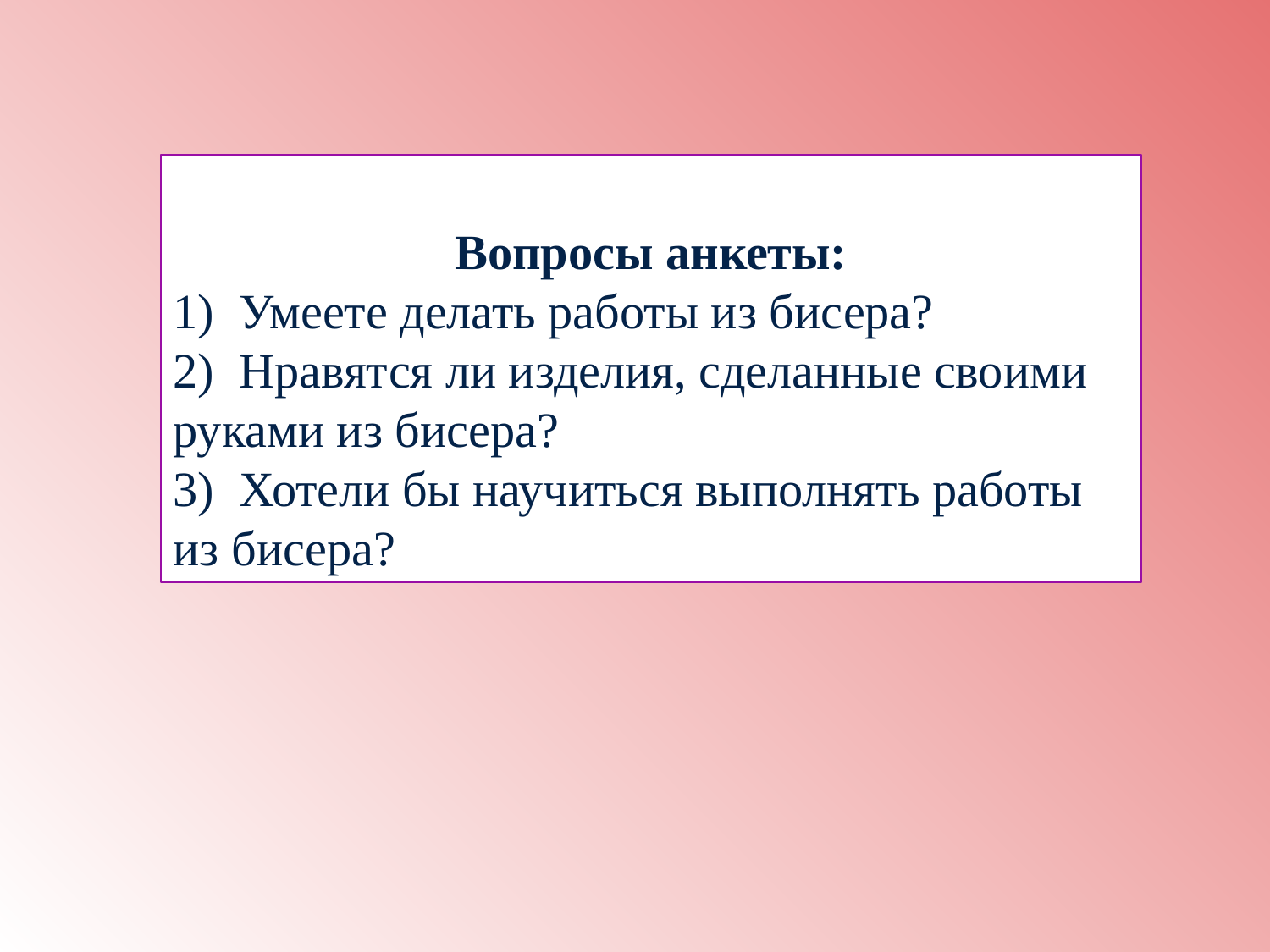

Вопросы анкеты:
1)  Умеете делать работы из бисера?
2)  Нравятся ли изделия, сделанные своими руками из бисера?
3)  Хотели бы научиться выполнять работы  из бисера?